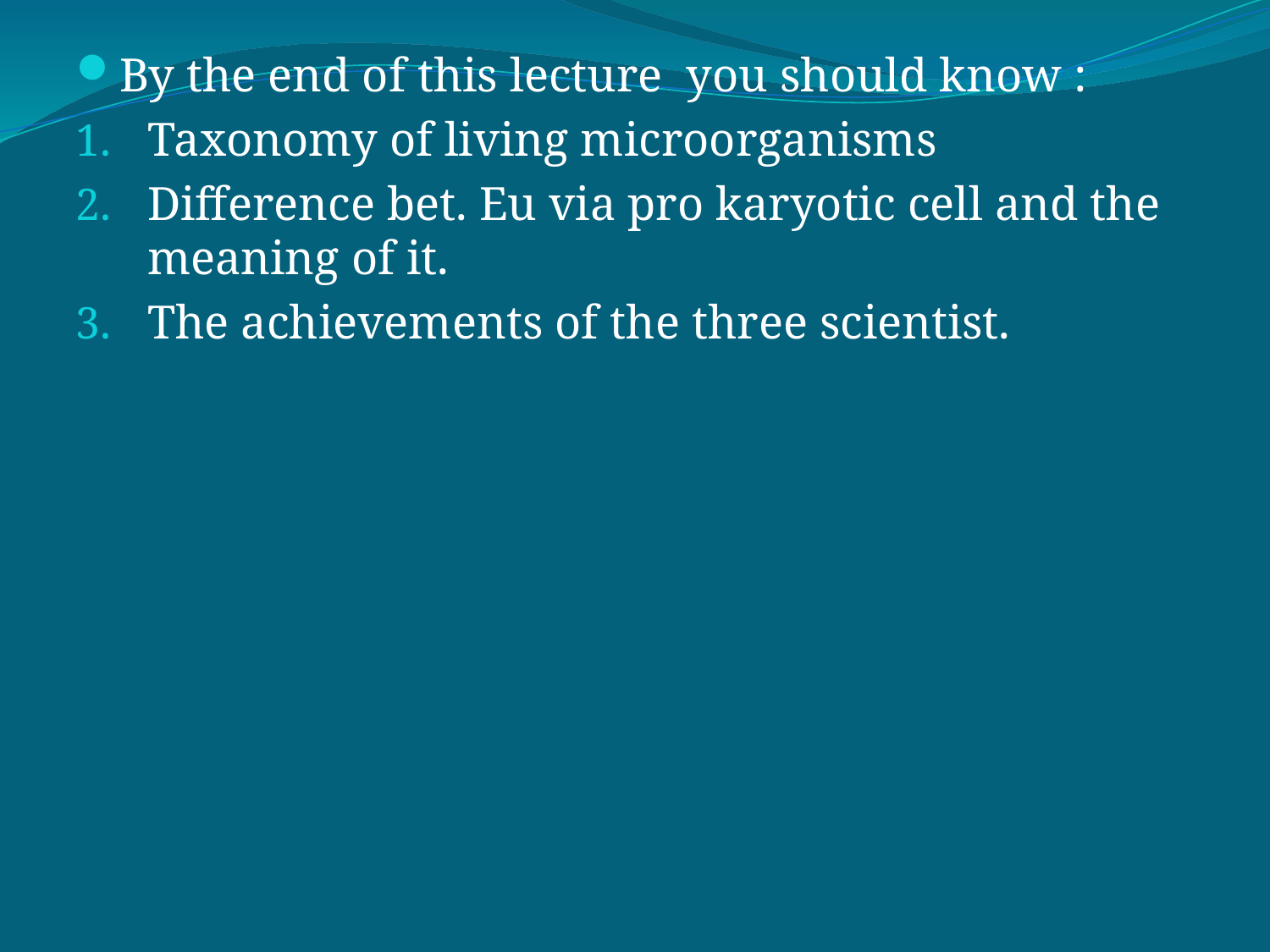

By the end of this lecture  you should know :
Taxonomy of living microorganisms
Difference bet. Eu via pro karyotic cell and the meaning of it.
The achievements of the three scientist.